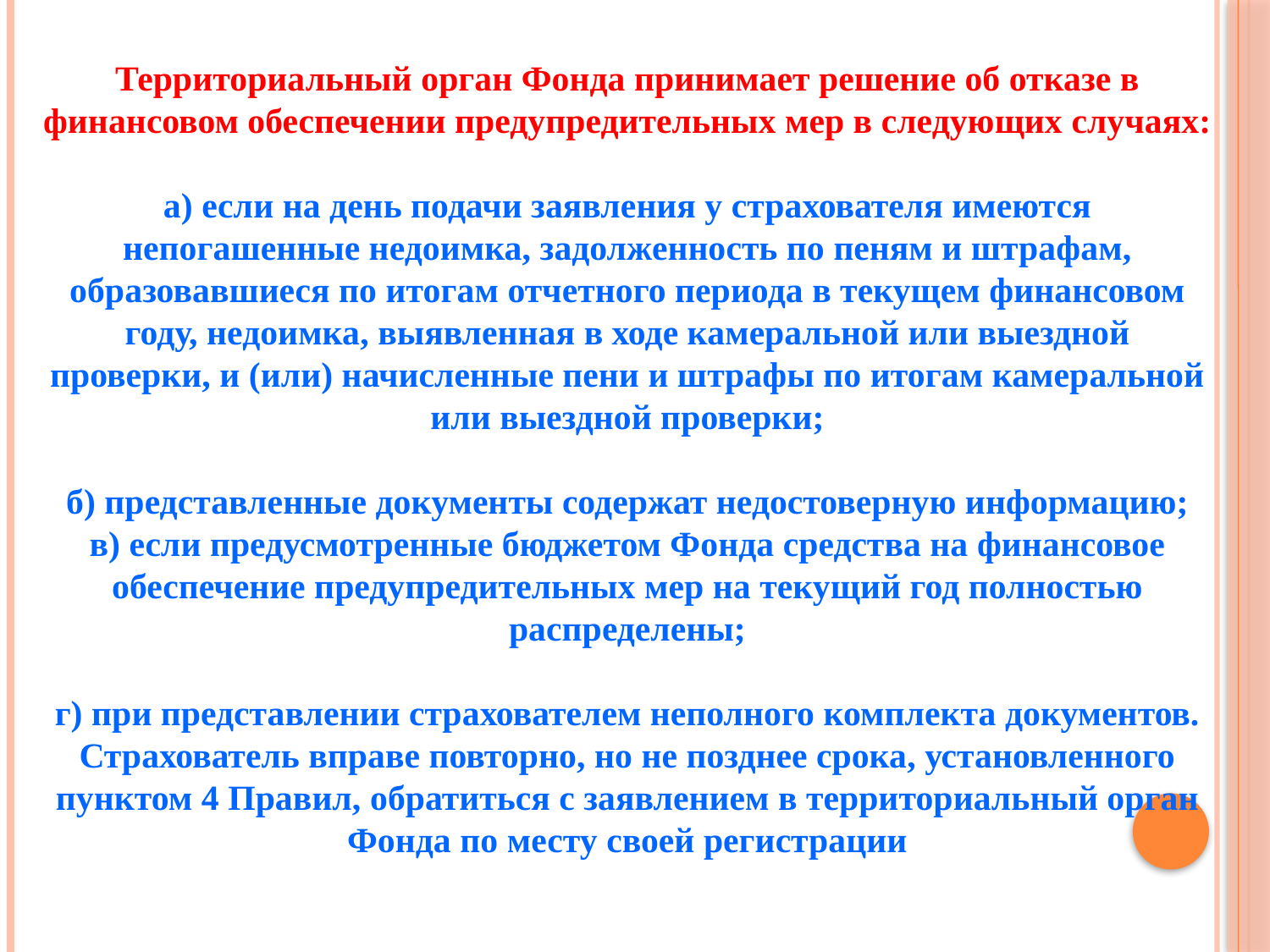

Территориальный орган Фонда принимает решение об отказе в финансовом обеспечении предупредительных мер в следующих случаях:

а) если на день подачи заявления у страхователя имеются непогашенные недоимка, задолженность по пеням и штрафам, образовавшиеся по итогам отчетного периода в текущем финансовом году, недоимка, выявленная в ходе камеральной или выездной проверки, и (или) начисленные пени и штрафы по итогам камеральной или выездной проверки;

б) представленные документы содержат недостоверную информацию;
в) если предусмотренные бюджетом Фонда средства на финансовое обеспечение предупредительных мер на текущий год полностью распределены;

г) при представлении страхователем неполного комплекта документов.
Страхователь вправе повторно, но не позднее срока, установленного пунктом 4 Правил, обратиться с заявлением в территориальный орган Фонда по месту своей регистрации